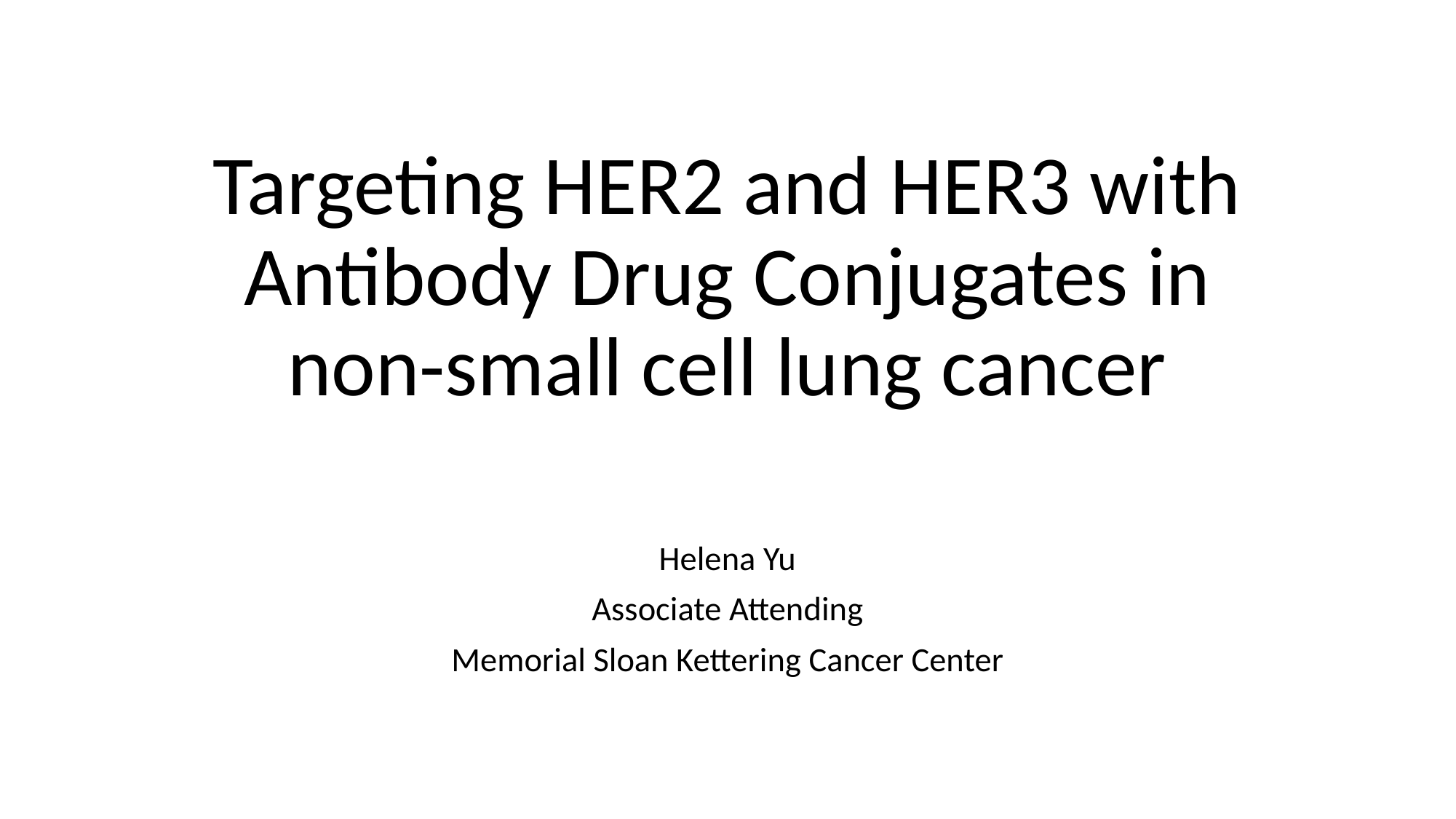

# Targeting HER2 and HER3 with Antibody Drug Conjugates in non-small cell lung cancer

Helena Yu
Associate Attending
Memorial Sloan Kettering Cancer Center